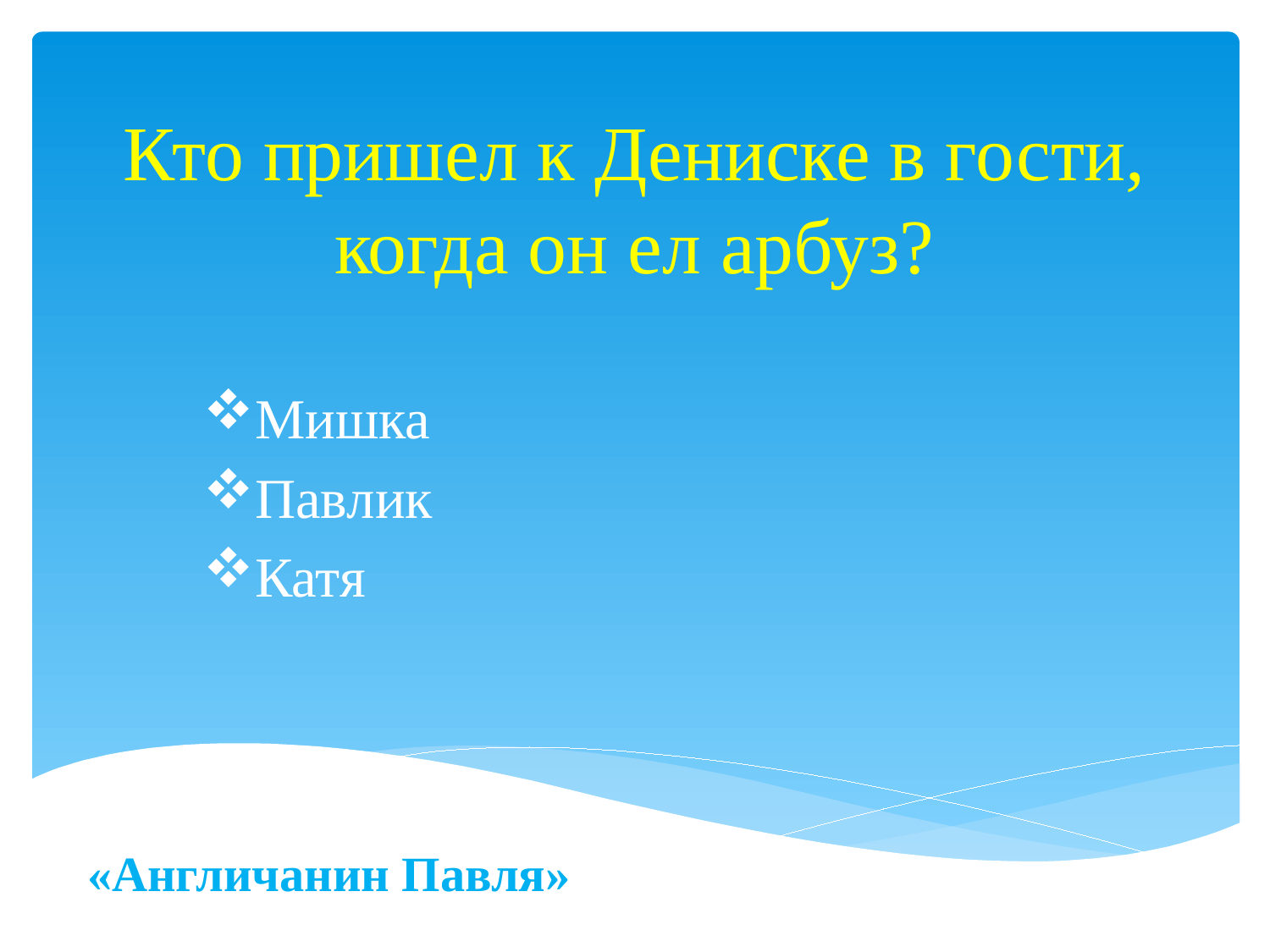

# Кто пришел к Дениске в гости, когда он ел арбуз?
Мишка
Павлик
Катя

«Англичанин Павля»